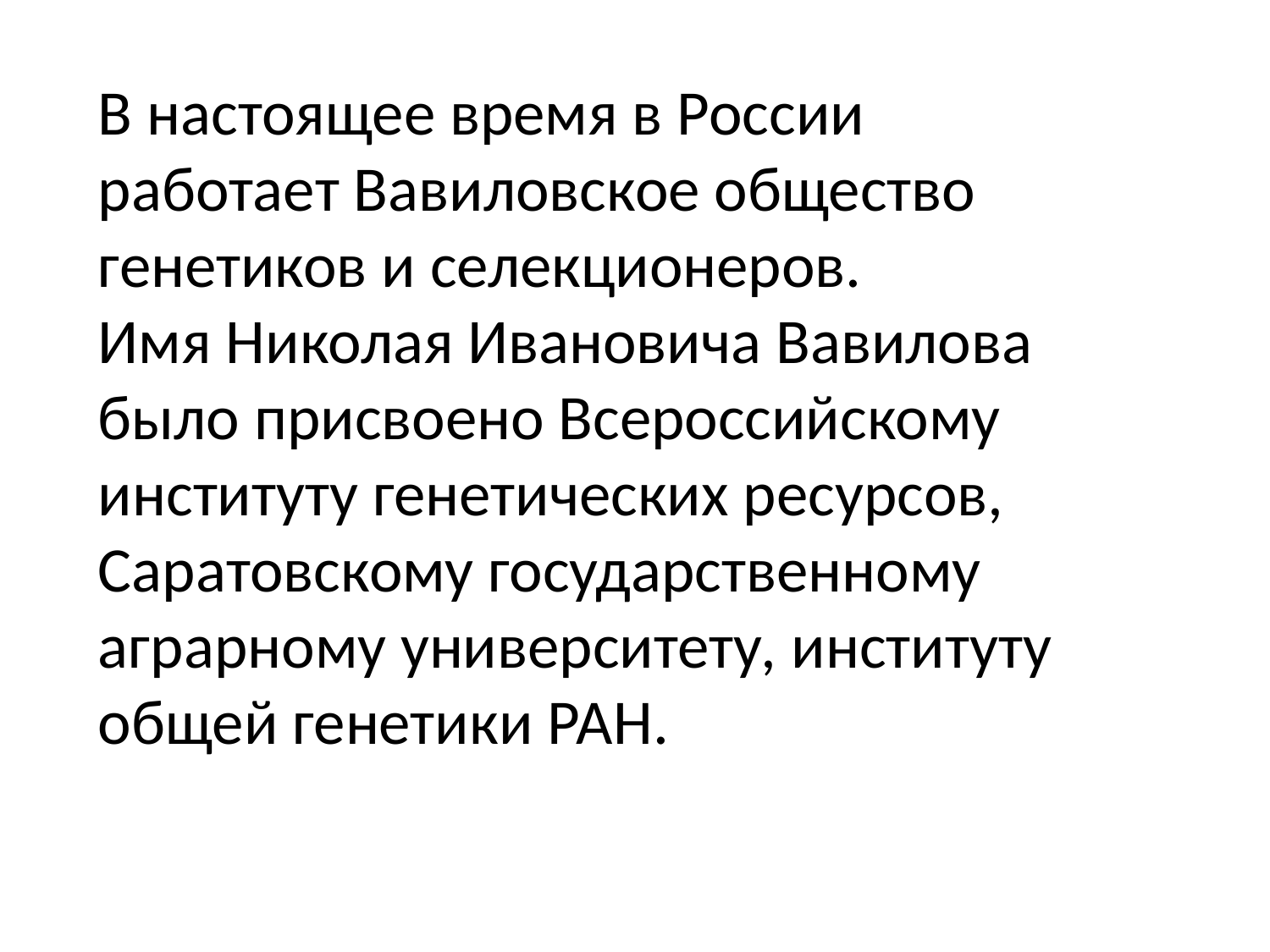

В настоящее время в России работает Вавиловское общество генетиков и селекционеров.
Имя Николая Ивановича Вавилова было присвоено Всероссийскому институту генетических ресурсов, Саратовскому государственному аграрному университету, институту общей генетики РАН.